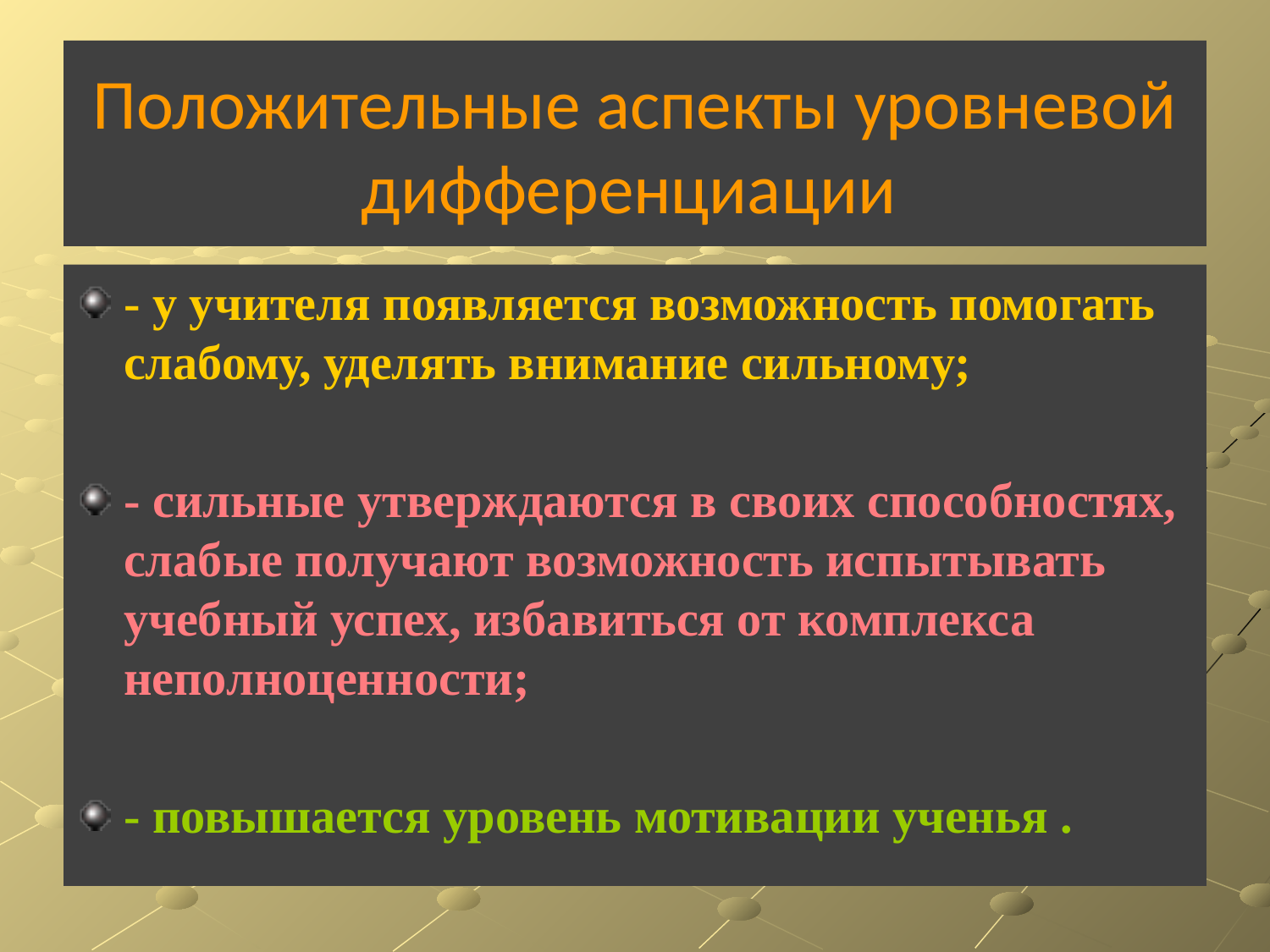

# Положительные аспекты уровневой дифференциации
- у учителя появляется возможность помогать слабому, уделять внимание сильному;

- сильные утверждаются в своих способностях, слабые получают возможность испытывать учебный успех, избавиться от комплекса неполноценности;

- повышается уровень мотивации ученья .